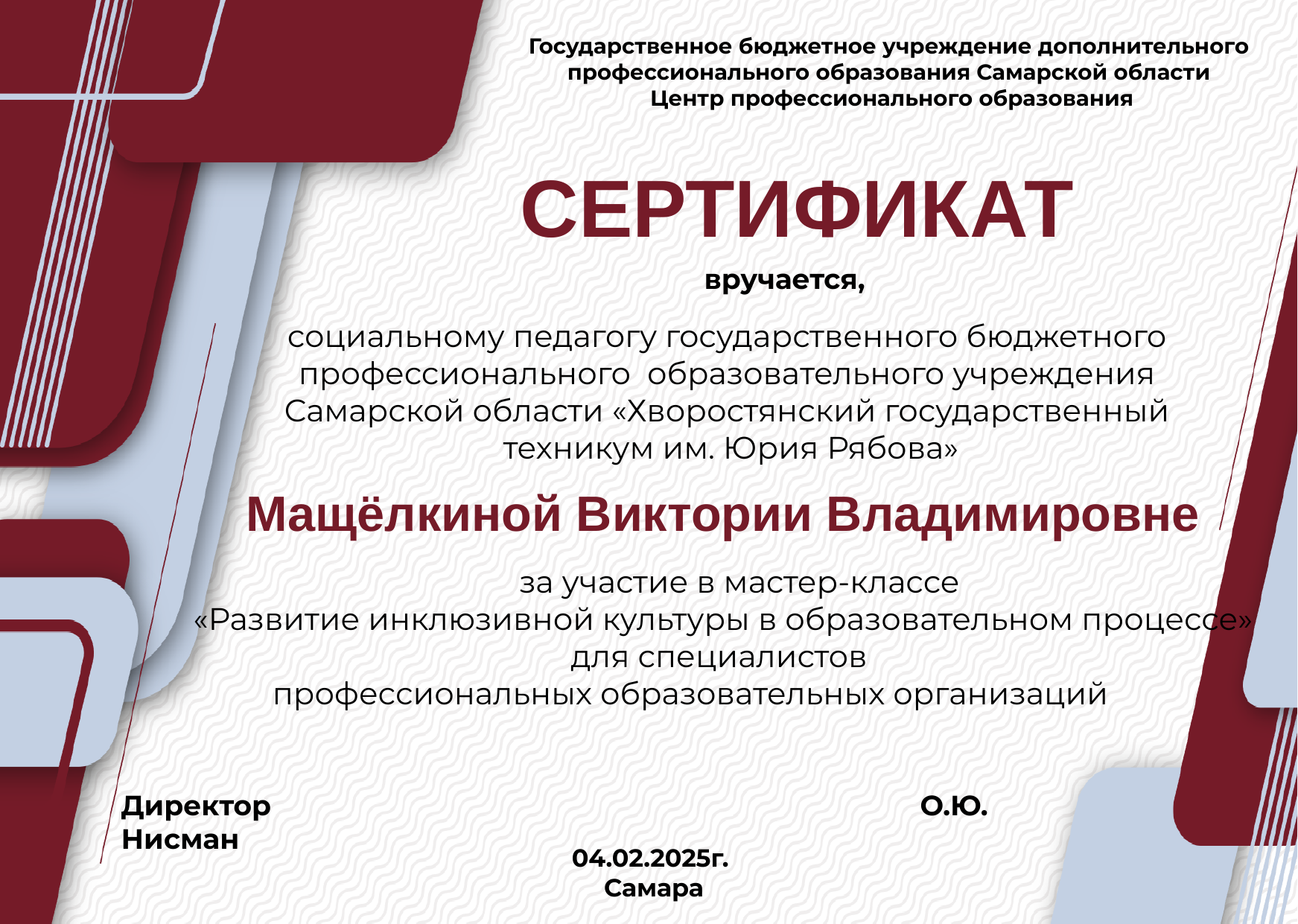

Государственное бюджетное учреждение дополнительного
профессионального образования Самарской области
Центр профессионального образования
СЕРТИФИКАТ
вручается,
социальному педагогу государственного бюджетного  профессионального  образовательного учреждения
Самарской области «Хворостянский государственный
техникум им. Юрия Рябова»
Мащёлкиной Виктории Владимировне
    за участие в мастер-классе
«Развитие инклюзивной культуры в образовательном процессе»
для специалистов
профессиональных образовательных организаций
Директор                                                                                   О.Ю. Нисман
04.02.2025г.
Самара